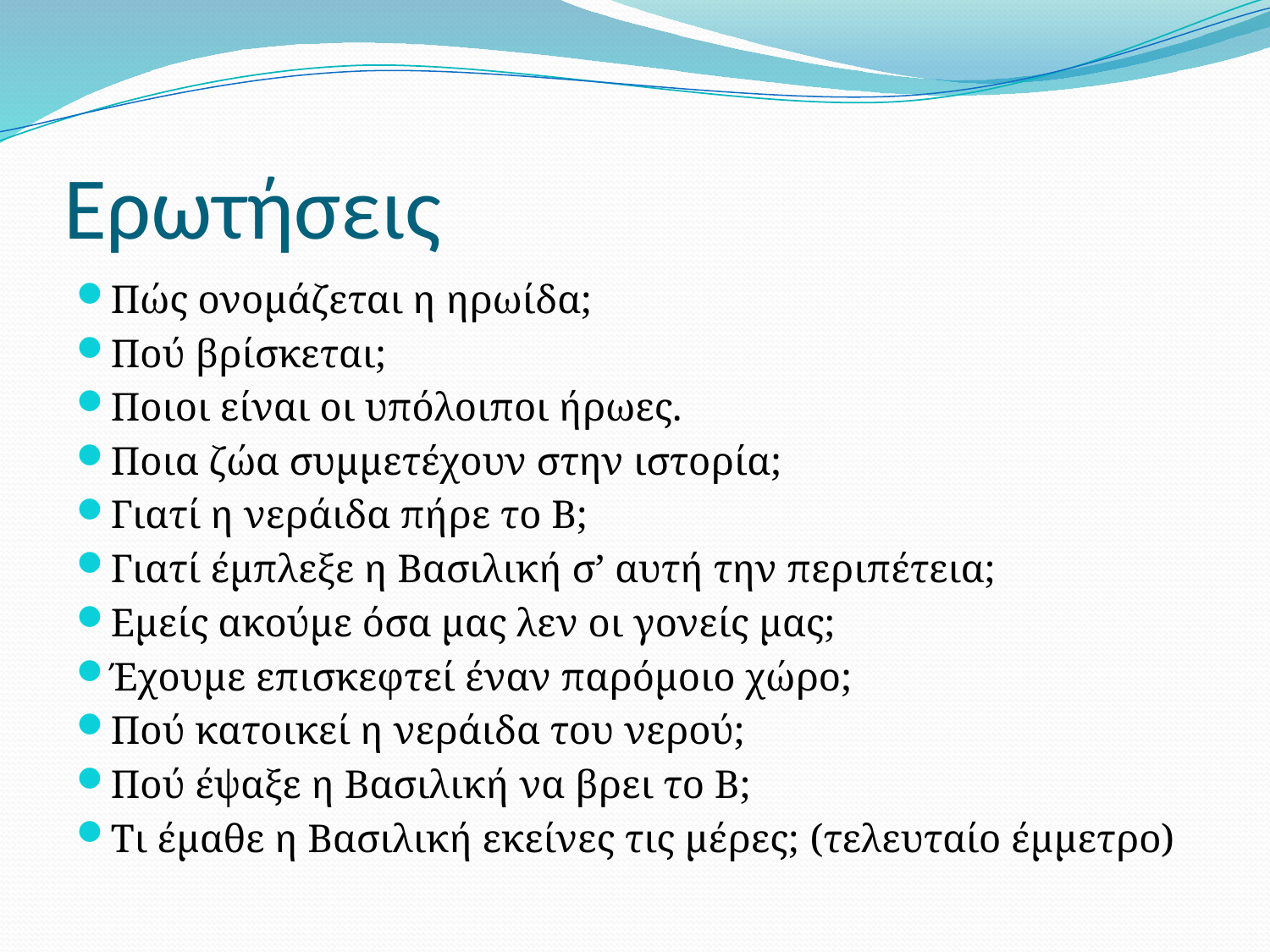

# Ερωτήσεις
Πώς ονομάζεται η ηρωίδα;
Πού βρίσκεται;
Ποιοι είναι οι υπόλοιποι ήρωες.
Ποια ζώα συμμετέχουν στην ιστορία;
Γιατί η νεράιδα πήρε το Β;
Γιατί έμπλεξε η Βασιλική σ’ αυτή την περιπέτεια;
Εμείς ακούμε όσα μας λεν οι γονείς μας;
Έχουμε επισκεφτεί έναν παρόμοιο χώρο;
Πού κατοικεί η νεράιδα του νερού;
Πού έψαξε η Βασιλική να βρει το Β;
Τι έμαθε η Βασιλική εκείνες τις μέρες; (τελευταίο έμμετρο)